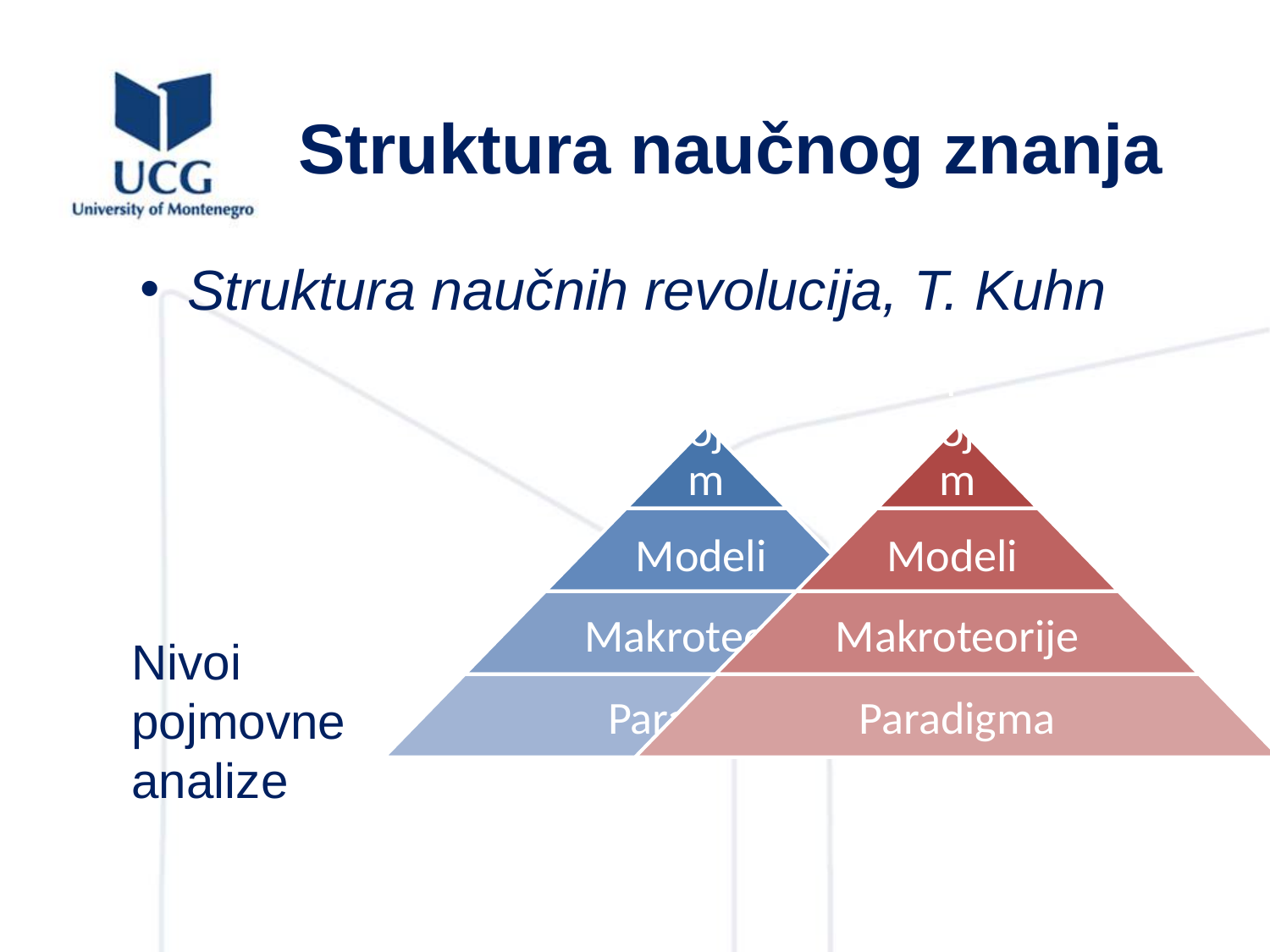

# Struktura naučnog znanja
Struktura naučnih revolucija, T. Kuhn
Pojmovi
Modeli
Makroteorije
Paradigma
Pojmovi
Modeli
Makroteorije
Paradigma
Nivoi pojmovne analize